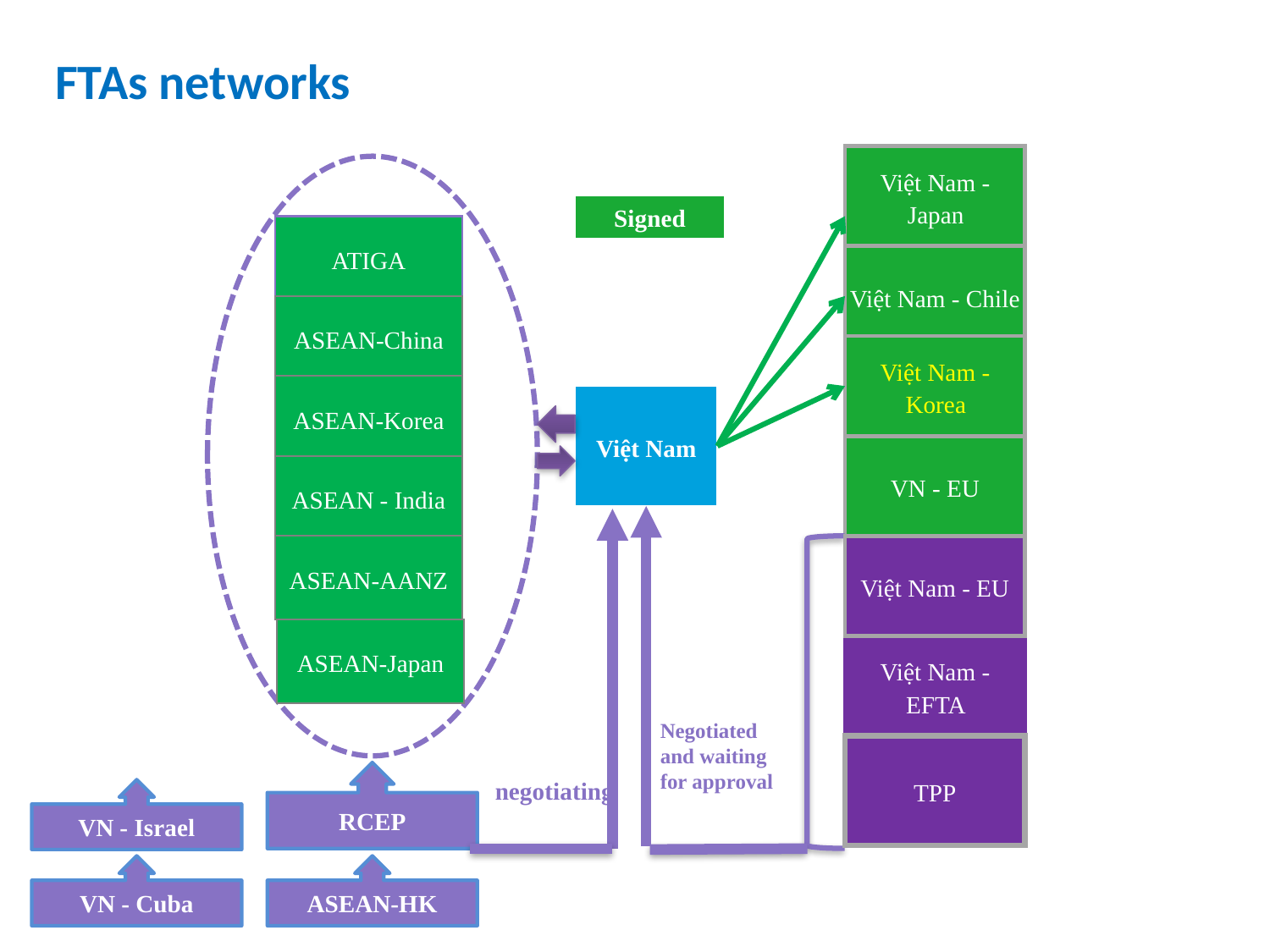

# FTAs networks
Việt Nam - Japan

Signed
ATIGA
Việt Nam - Chile
ASEAN-China
Việt Nam - Korea
ASEAN-Korea
Việt Nam

VN - EU

ASEAN - India
ASEAN-AANZ

Việt Nam - EU

ASEAN-Japan
Việt Nam - EFTA
Negotiated and waiting for approval
TPP
RCEP
negotiating
VN - Israel
VN - Cuba
ASEAN-HK